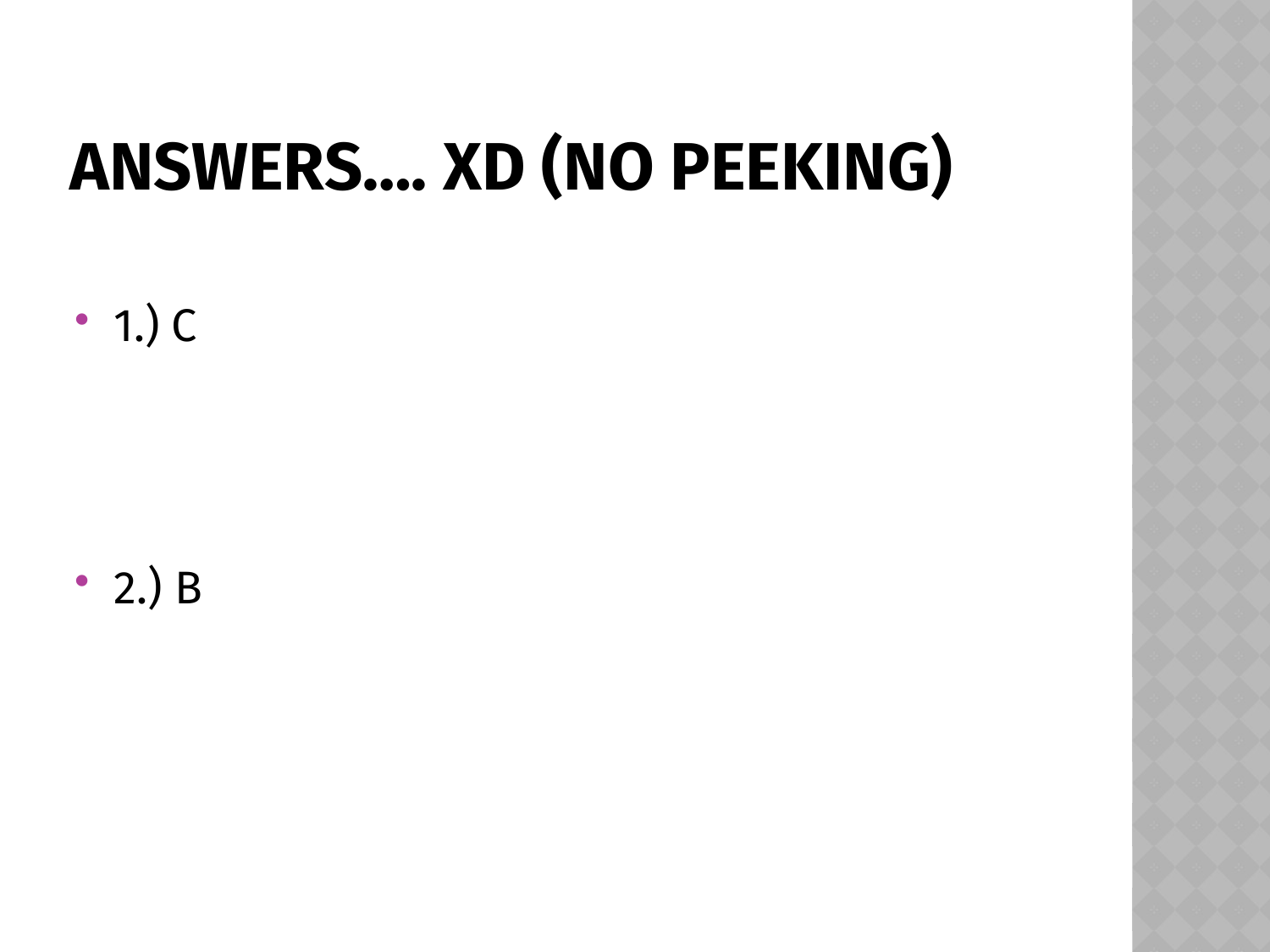

# Answers…. XD (No Peeking)

1.) C

2.) B